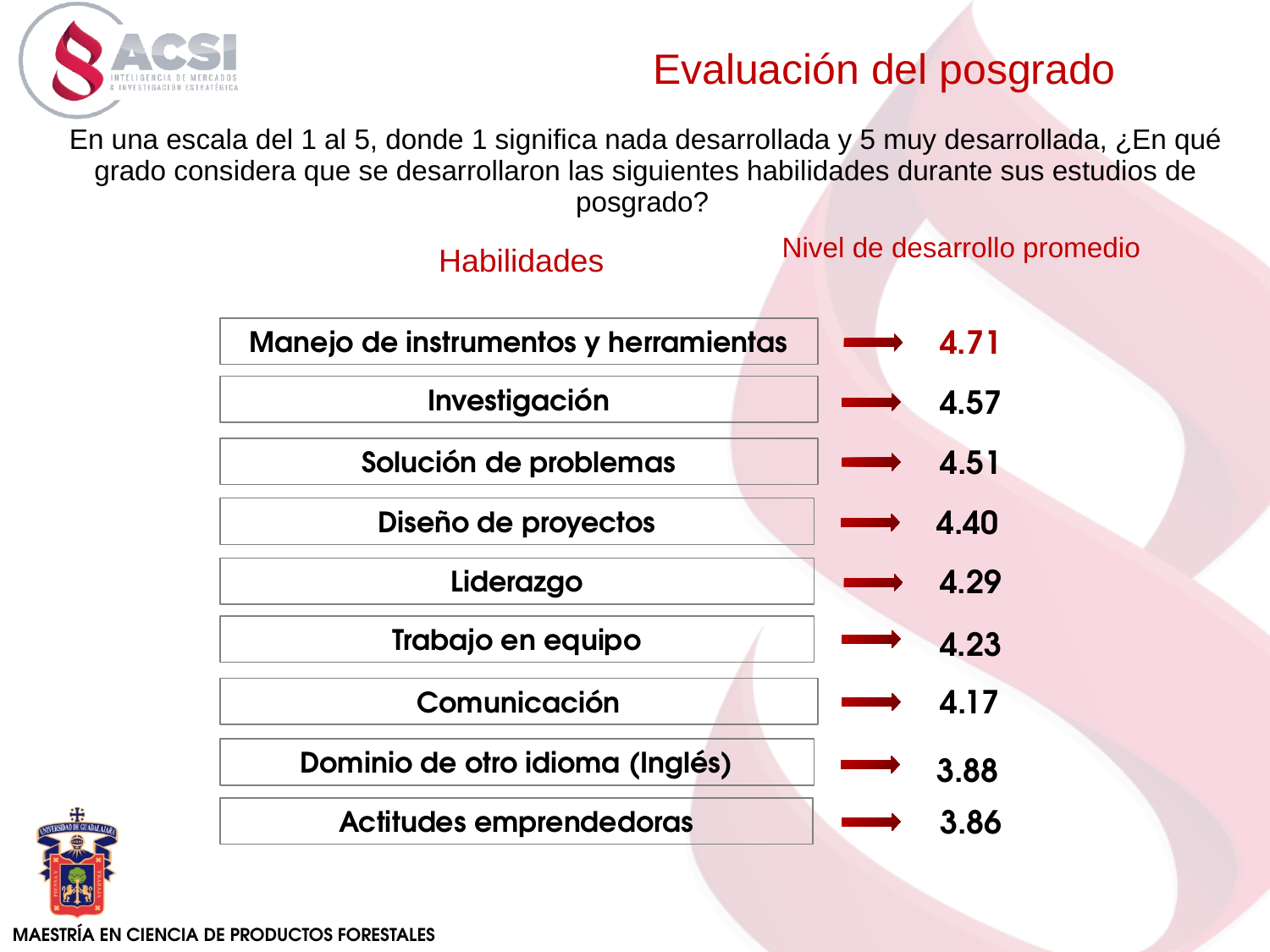

Evaluación del posgrado
En una escala del 1 al 5, donde 1 significa nada desarrollada y 5 muy desarrollada, ¿En qué grado considera que se desarrollaron las siguientes habilidades durante sus estudios de posgrado?
Nivel de desarrollo promedio
Habilidades
4.71
Manejo de instrumentos y herramientas

Investigación
4.57

4.51
Solución de problemas

4.40
Diseño de proyectos

4.29
Liderazgo

Trabajo en equipo
4.23

4.17
Comunicación

Dominio de otro idioma (Inglés)
3.88

3.86
Actitudes emprendedoras